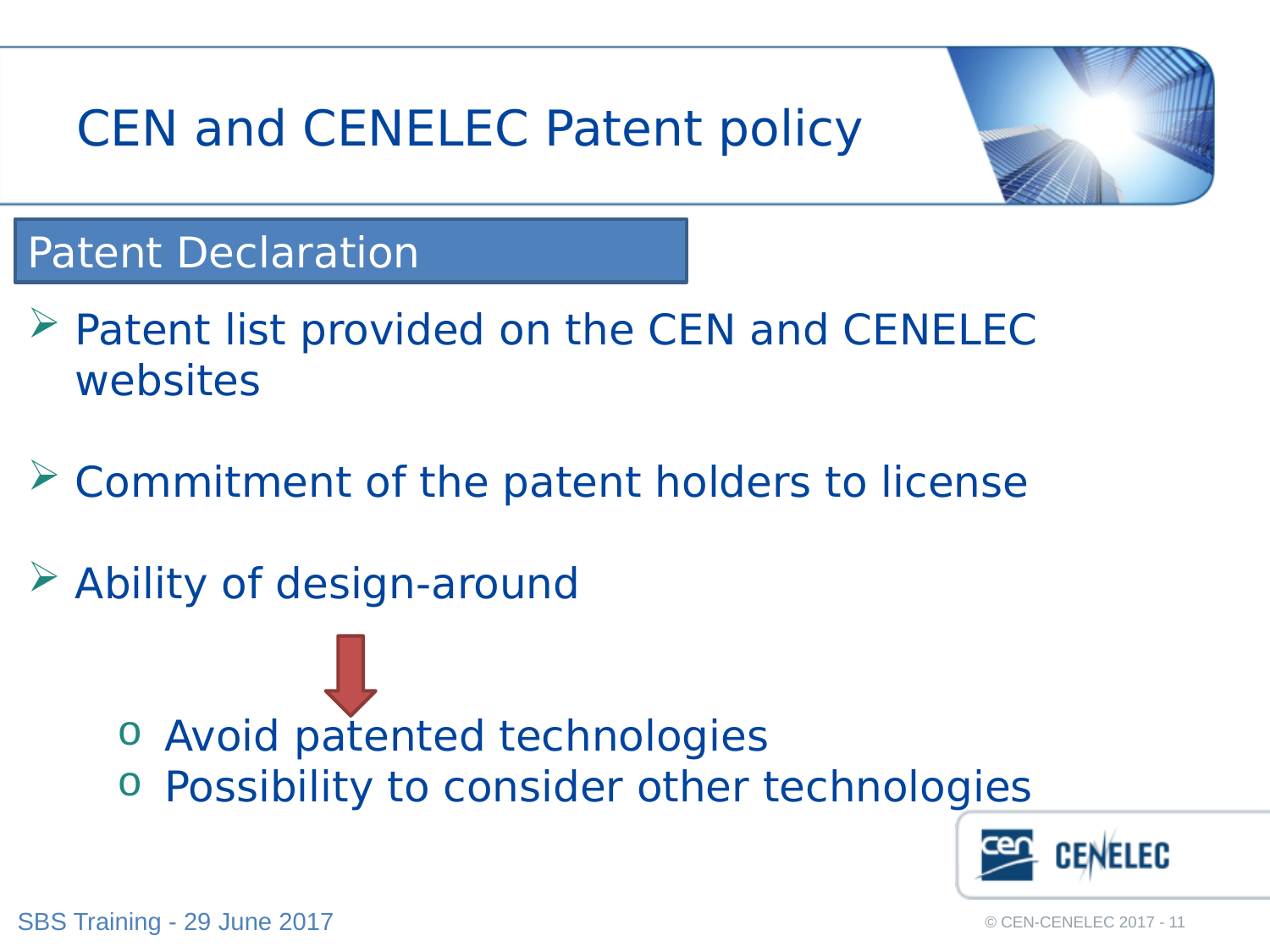

# CEN and CENELEC Patent policy
Patent Declaration
Patent list provided on the CEN and CENELEC websites

Commitment of the patent holders to license

Ability of design-around

Avoid patented technologies
Possibility to consider other technologies